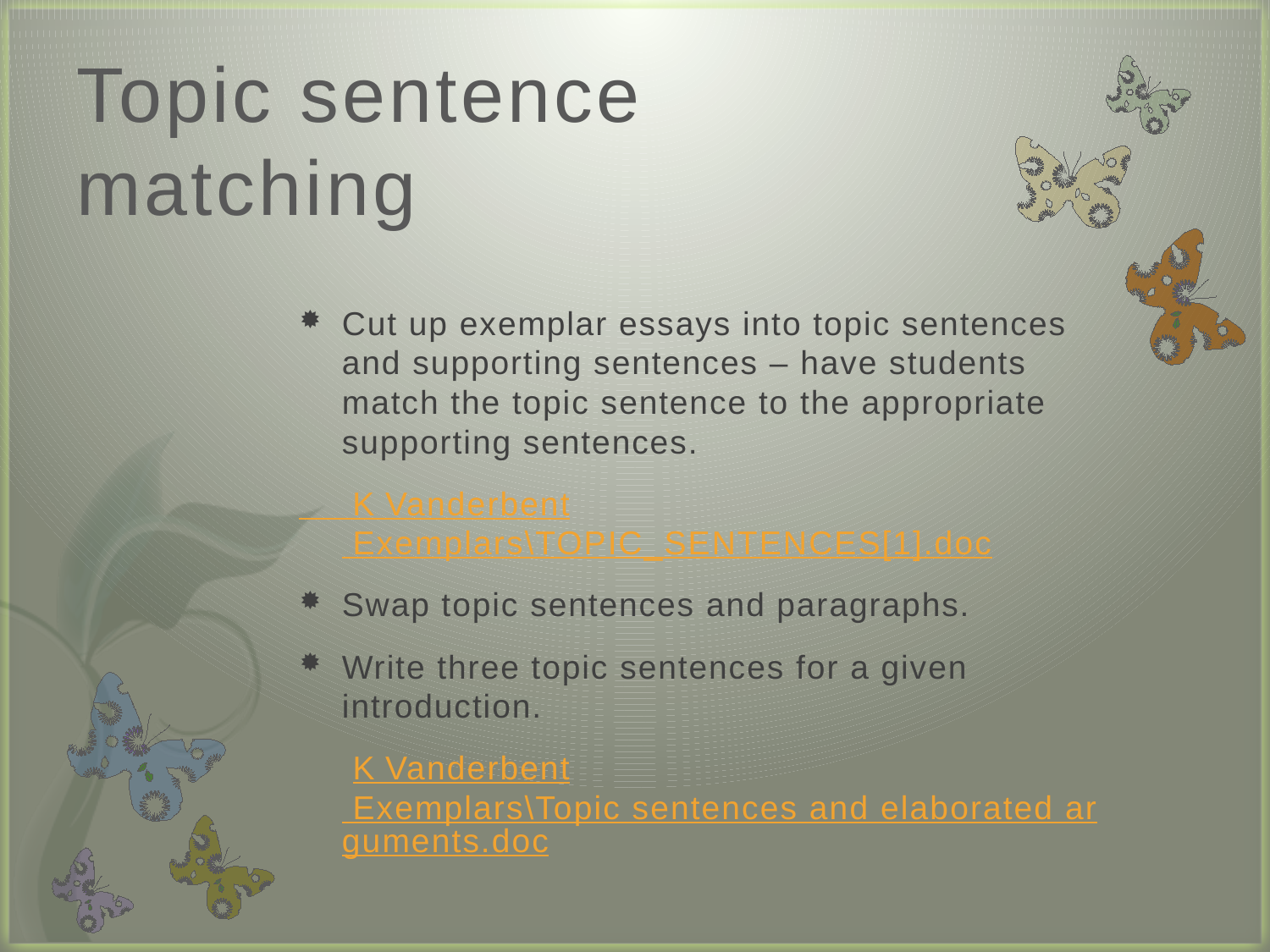

# Topic sentence matching
Cut up exemplar essays into topic sentences and supporting sentences – have students match the topic sentence to the appropriate supporting sentences.
     K Vanderbent Exemplars\TOPIC_SENTENCES[1].doc
Swap topic sentences and paragraphs.
Write three topic sentences for a given introduction.
     K Vanderbent Exemplars\Topic sentences and elaborated arguments.doc